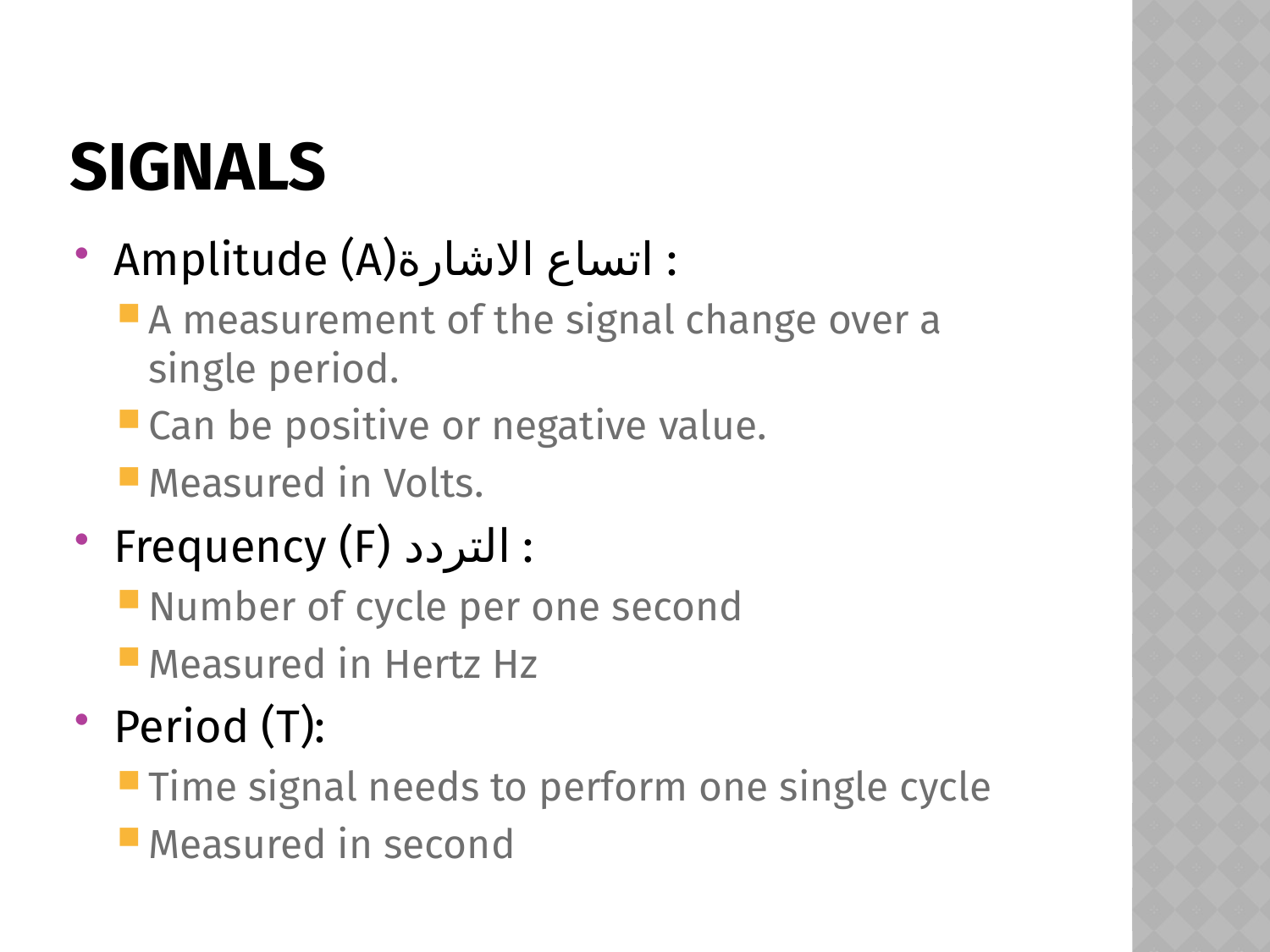

# Signals
Amplitude (A)اتساع الاشارة :
A measurement of the signal change over a single period.
Can be positive or negative value.
Measured in Volts.
Frequency (F) التردد :
Number of cycle per one second
Measured in Hertz Hz
Period (T):
Time signal needs to perform one single cycle
Measured in second